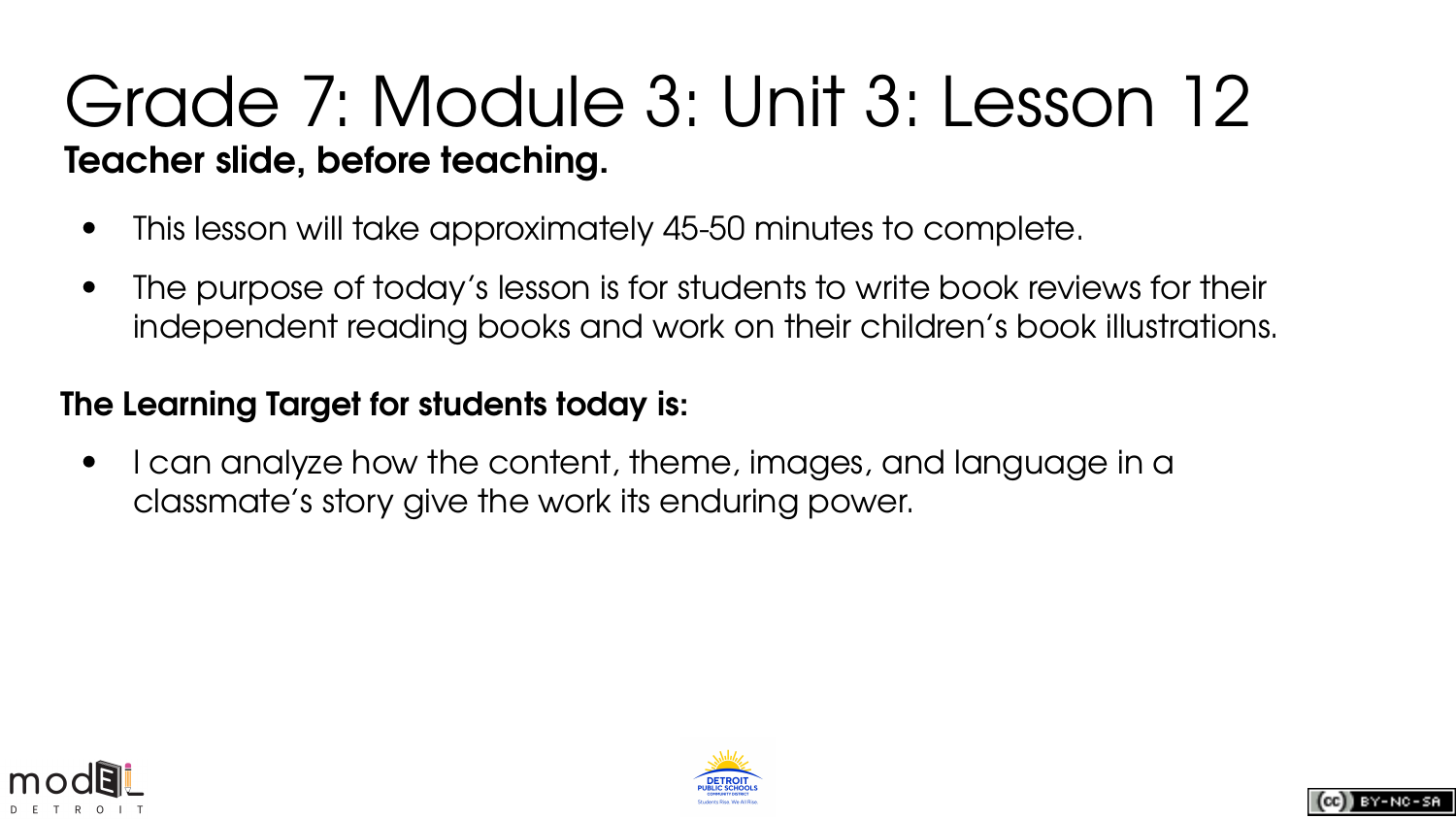

Grade 7: Module 3: Unit 3: Lesson 12
Teacher slide, before teaching.
This lesson will take approximately 45-50 minutes to complete.
The purpose of today’s lesson is for students to write book reviews for their independent reading books and work on their children’s book illustrations.

The Learning Target for students today is:
I can analyze how the content, theme, images, and language in a classmate’s story give the work its enduring power.